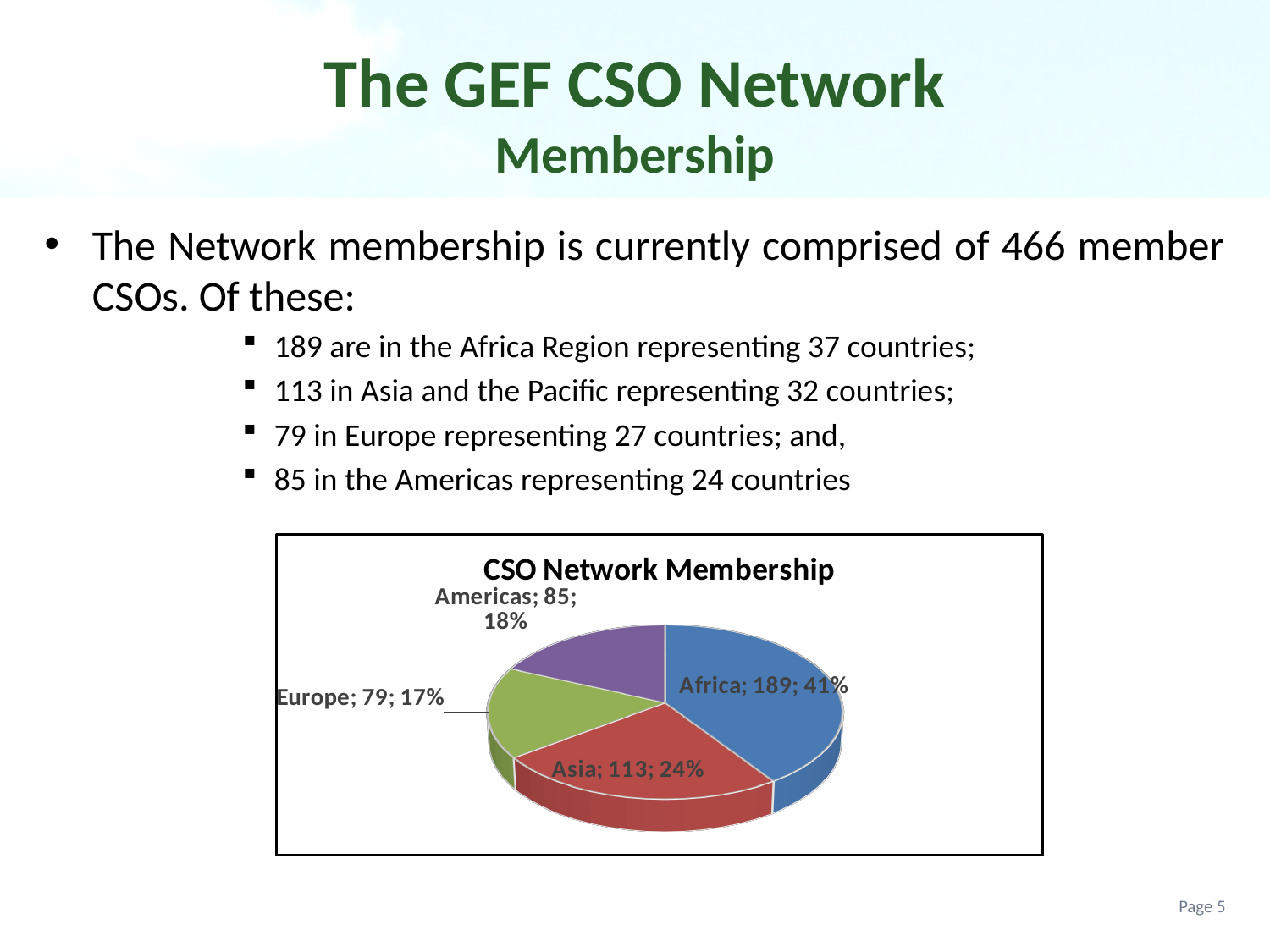

# The GEF CSO Network Membership
The Network membership is currently comprised of 466 member CSOs. Of these:
189 are in the Africa Region representing 37 countries;
113 in Asia and the Pacific representing 32 countries;
79 in Europe representing 27 countries; and,
85 in the Americas representing 24 countries

[unsupported chart]